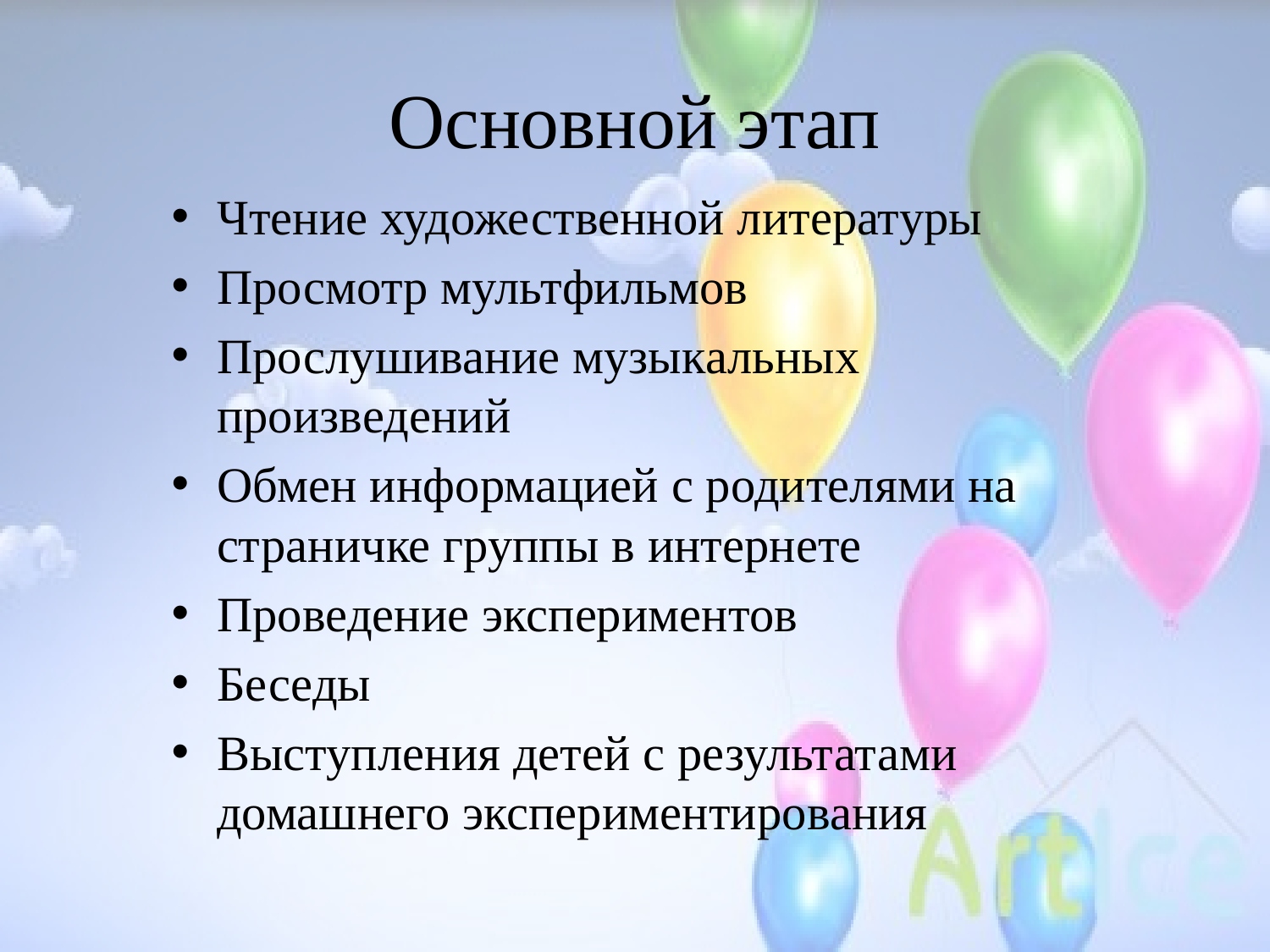

# Основной этап
Чтение художественной литературы
Просмотр мультфильмов
Прослушивание музыкальных произведений
Обмен информацией с родителями на страничке группы в интернете
Проведение экспериментов
Беседы
Выступления детей с результатами домашнего экспериментирования